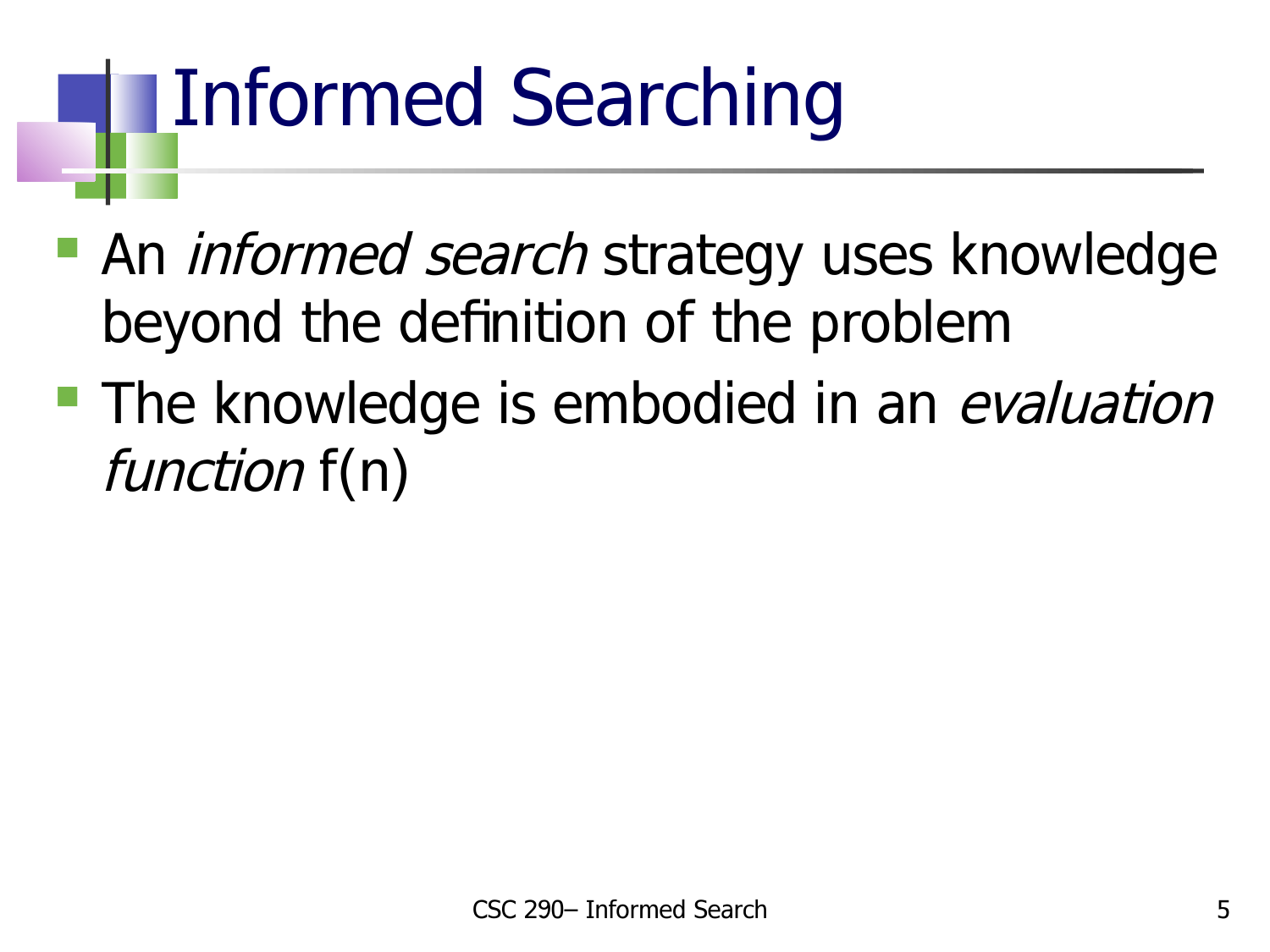

# Informed Searching
An informed search strategy uses knowledge beyond the definition of the problem
The knowledge is embodied in an evaluation function f(n)